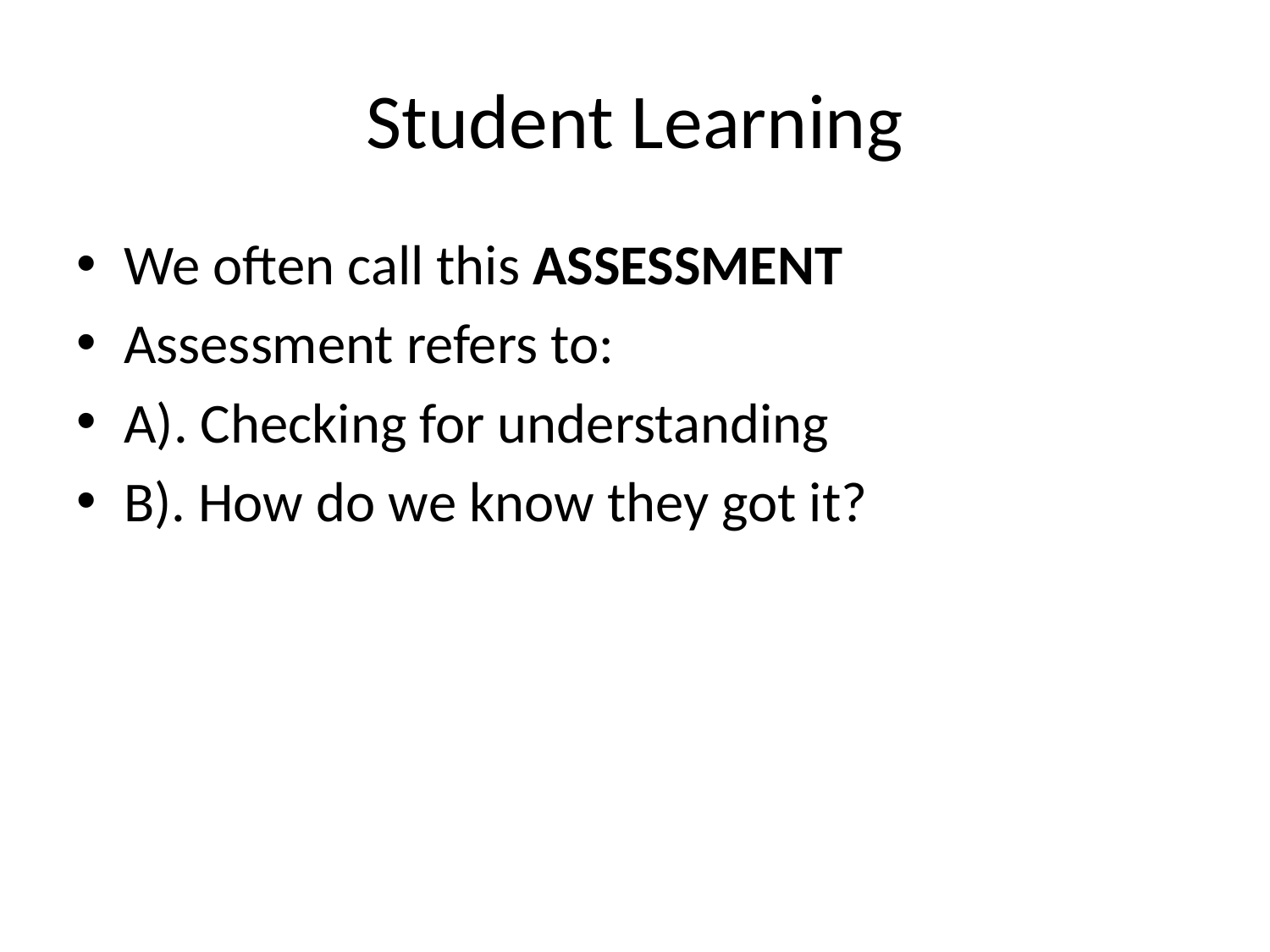

# Student Learning
We often call this ASSESSMENT
Assessment refers to:
A). Checking for understanding
B). How do we know they got it?